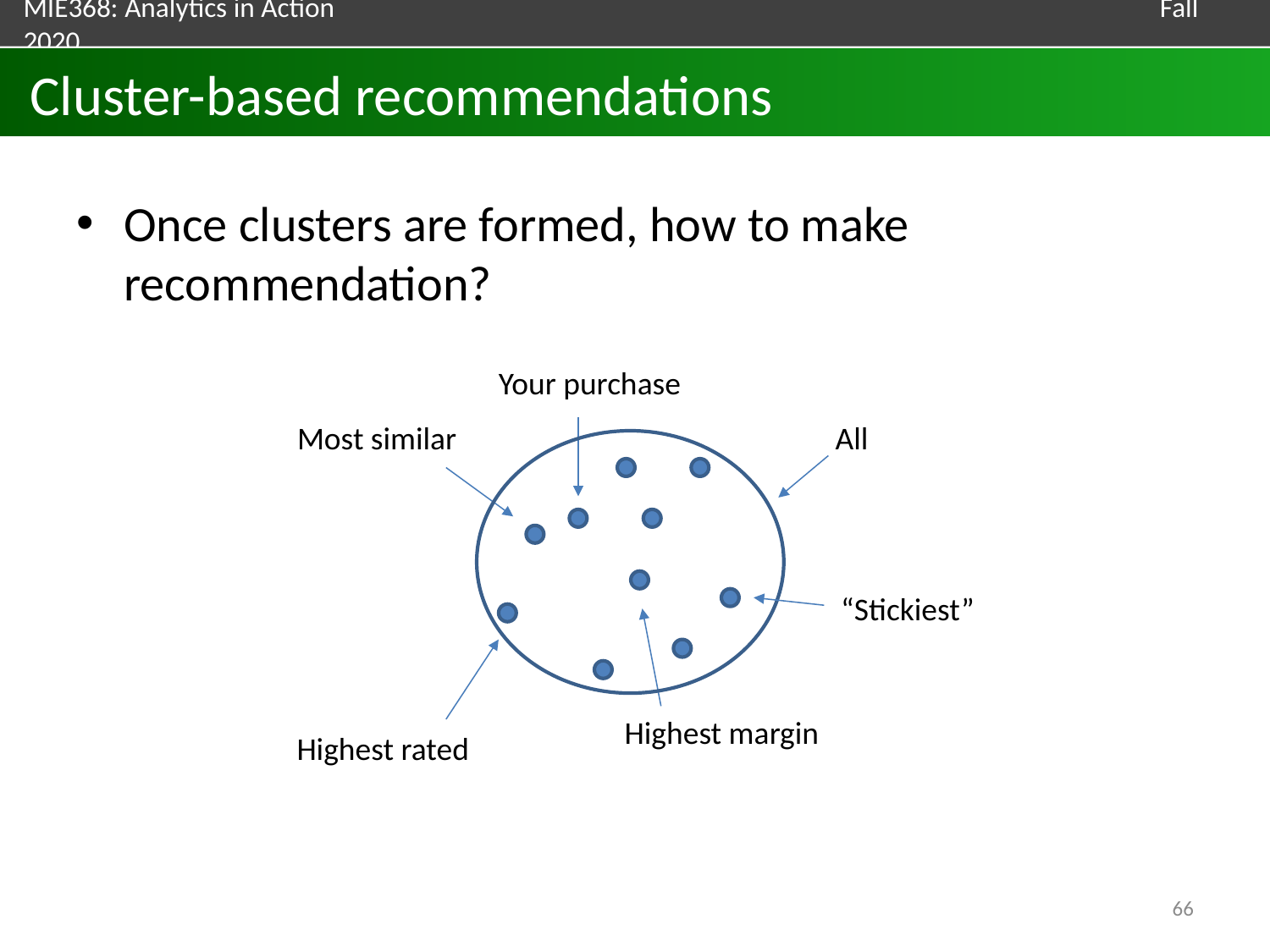

# Cluster-based recommendations
Once clusters are formed, how to make recommendation?
Your purchase
Most similar
All

“Stickiest”

Highest margin
Highest rated
66